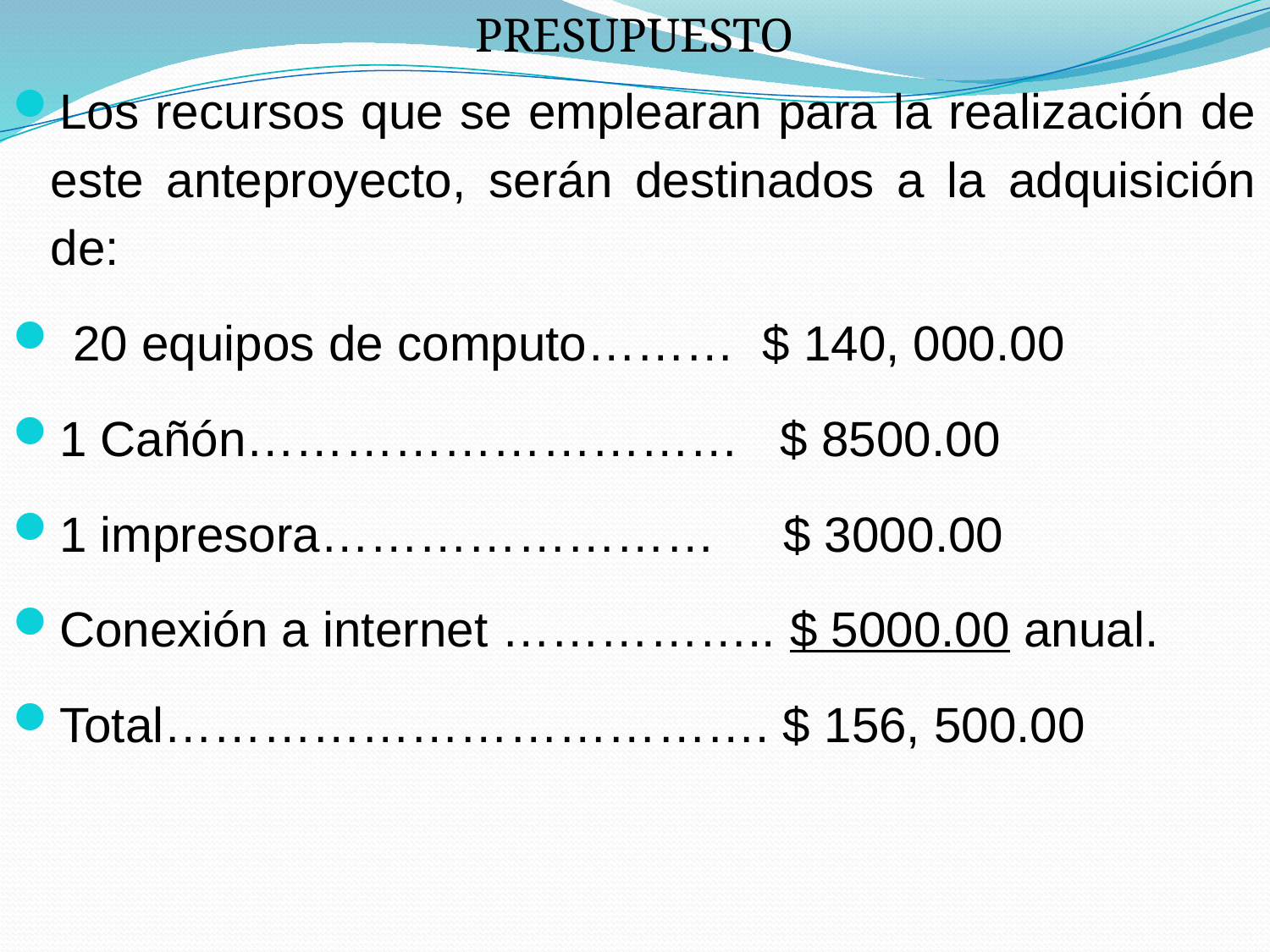

PRESUPUESTO
Los recursos que se emplearan para la realización de este anteproyecto, serán destinados a la adquisición de:
 20 equipos de computo………  $ 140, 000.00
1 Cañón…………………………   $ 8500.00
1 impresora……………………     $ 3000.00
Conexión a internet …………….. $ 5000.00 anual.
Total………………………………. $ 156, 500.00